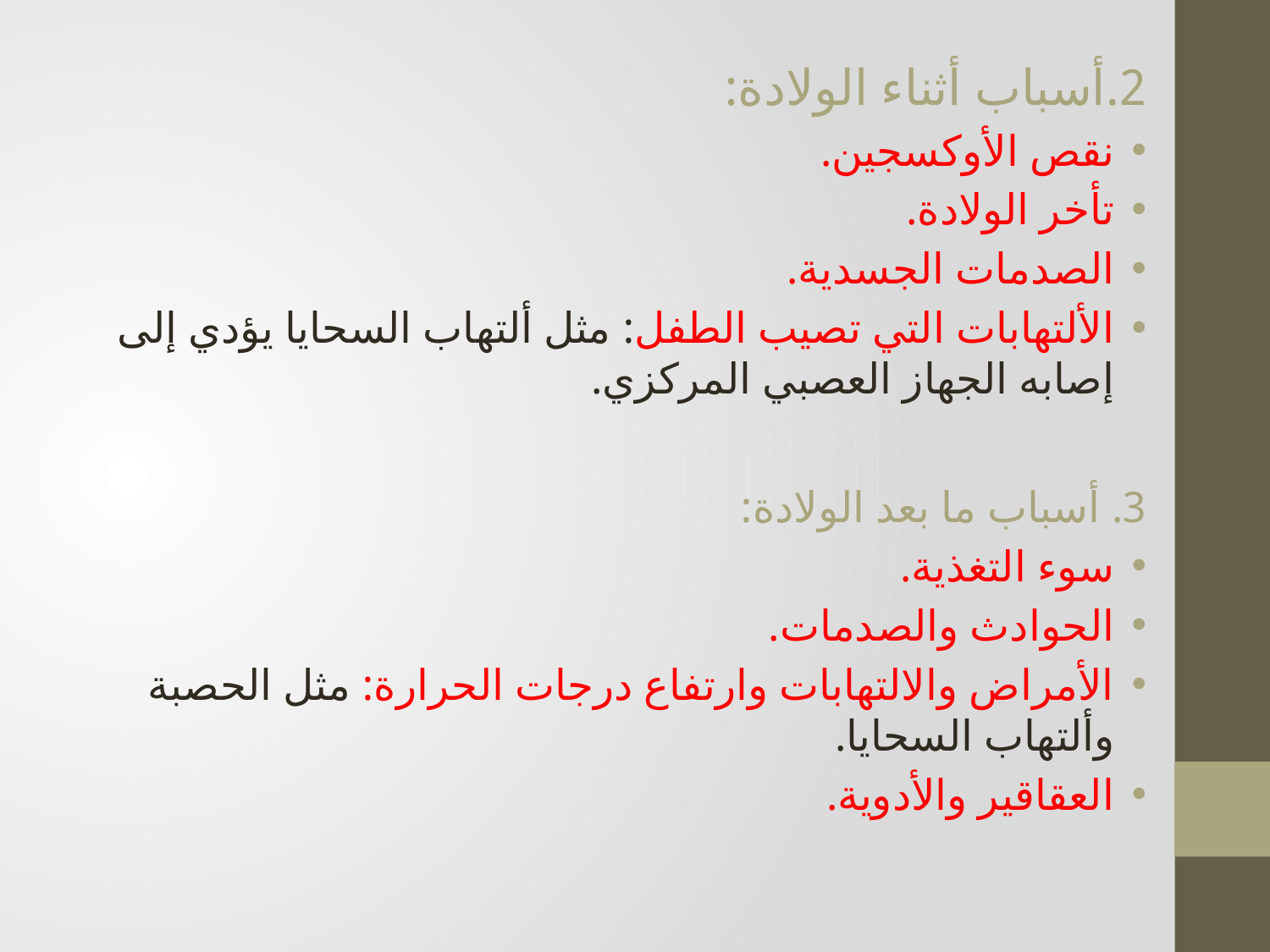

#
2.أسباب أثناء الولادة:
نقص الأوكسجين.
تأخر الولادة.
الصدمات الجسدية.
الألتهابات التي تصيب الطفل: مثل ألتهاب السحايا يؤدي إلى إصابه الجهاز العصبي المركزي.

3. أسباب ما بعد الولادة:
سوء التغذية.
الحوادث والصدمات.
الأمراض والالتهابات وارتفاع درجات الحرارة: مثل الحصبة وألتهاب السحايا.
العقاقير والأدوية.